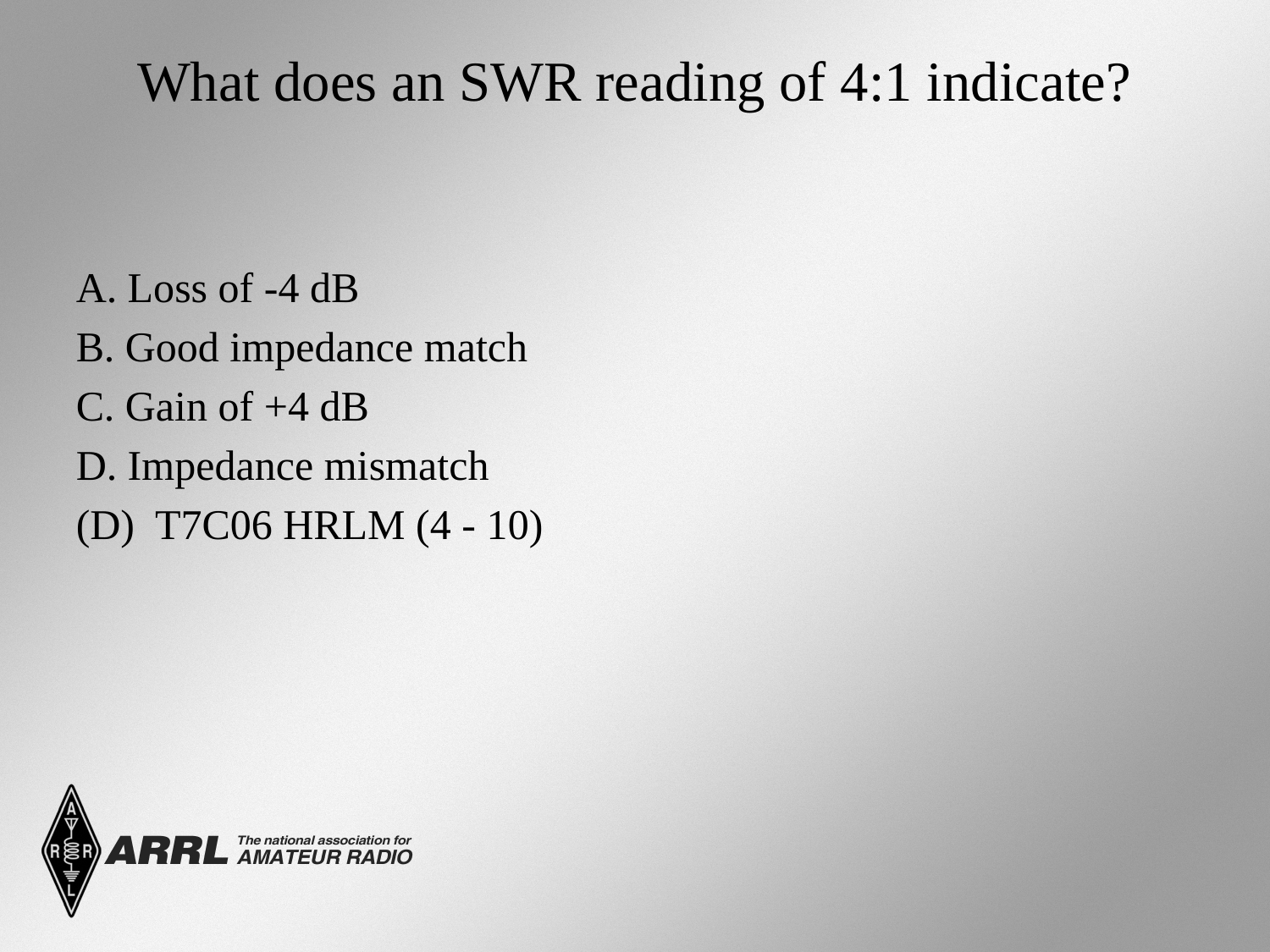

# What does an SWR reading of 4:1 indicate?
A. Loss of -4 dB
B. Good impedance match
C. Gain of +4 dB
D. Impedance mismatch
(D)  T7C06 HRLM (4 - 10)